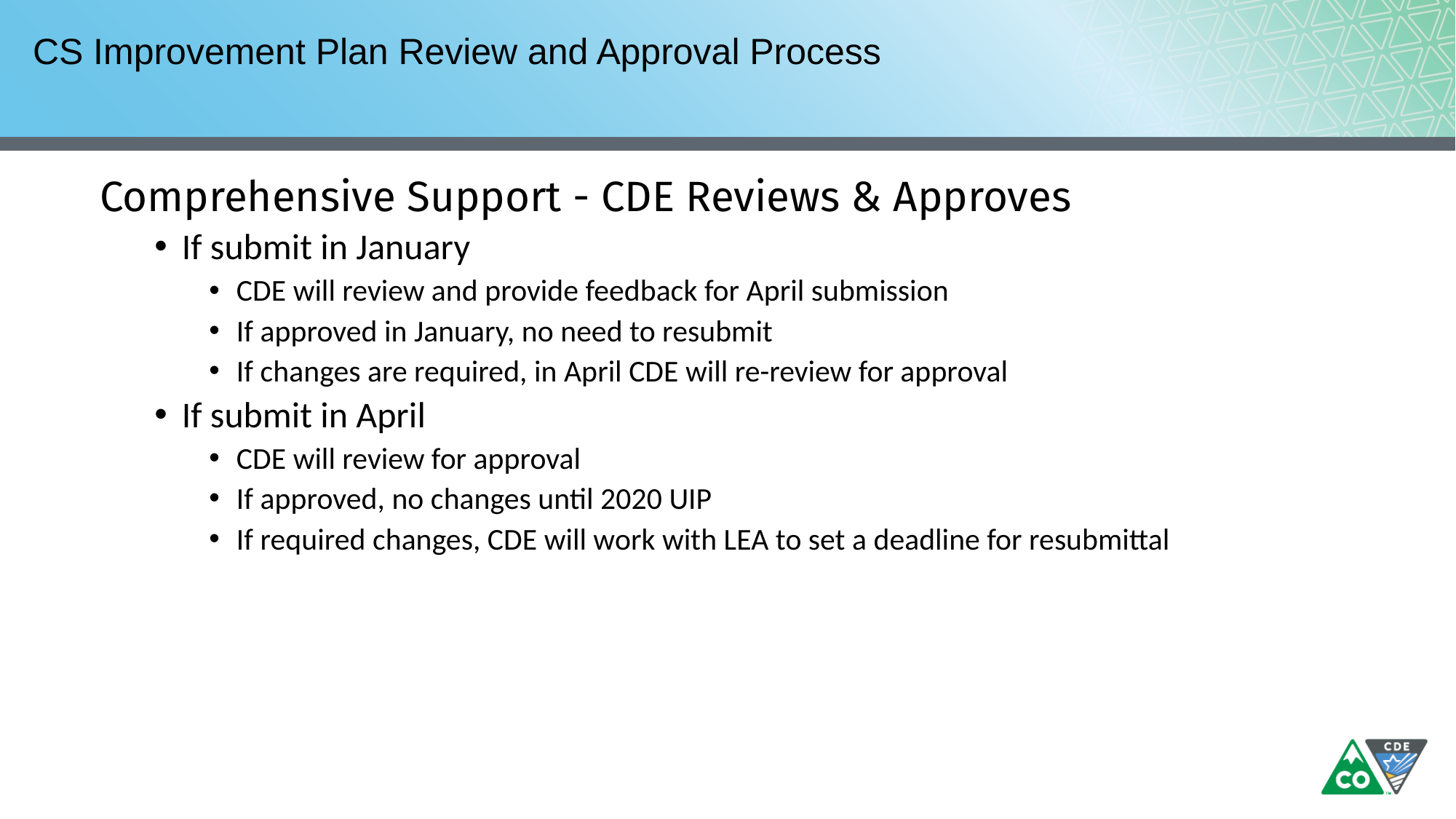

# CS Improvement Plan Review and Approval Process
Comprehensive Support - CDE Reviews & Approves
If submit in January
CDE will review and provide feedback for April submission
If approved in January, no need to resubmit
If changes are required, in April CDE will re-review for approval
If submit in April
CDE will review for approval
If approved, no changes until 2020 UIP
If required changes, CDE will work with LEA to set a deadline for resubmittal